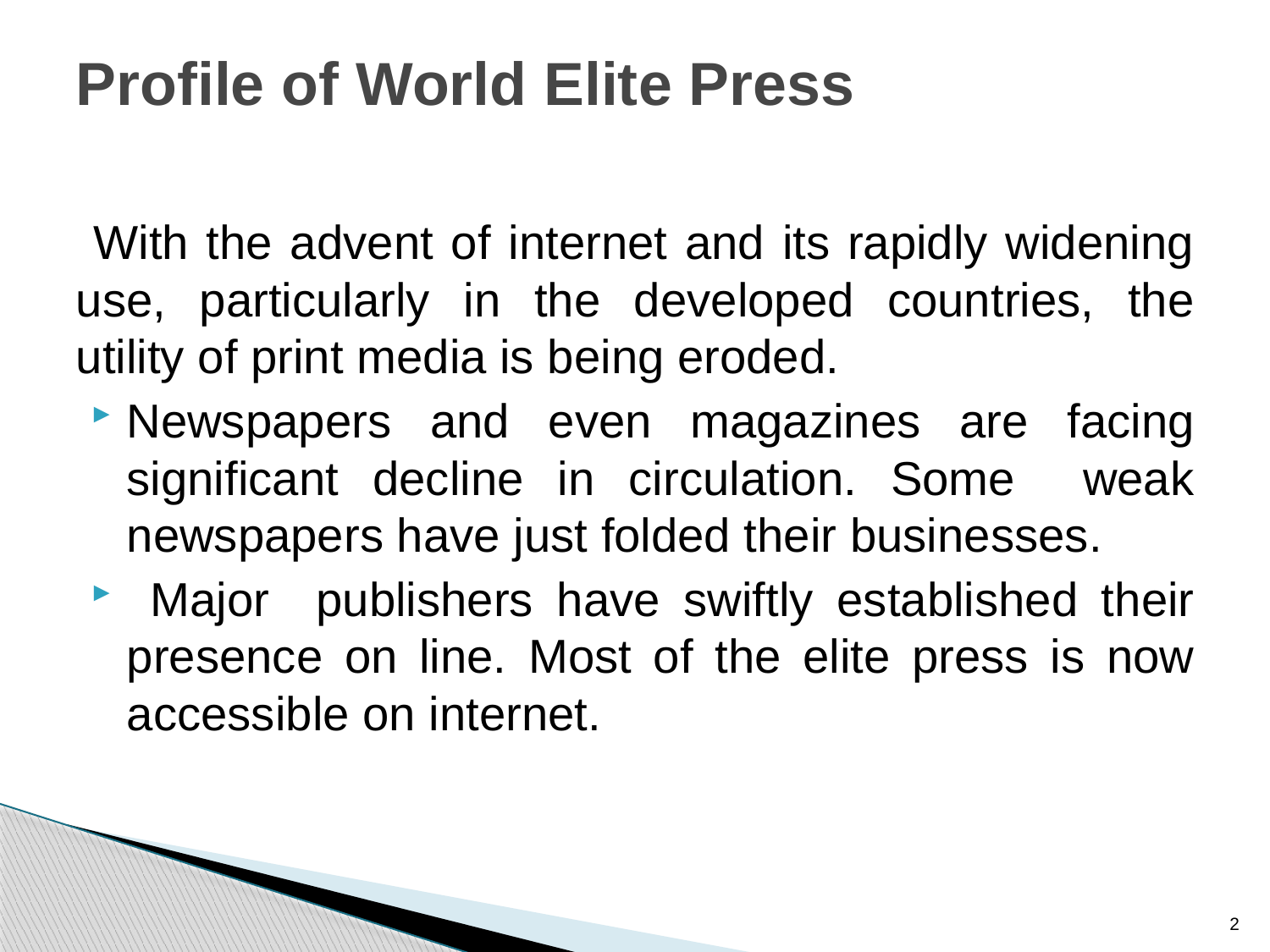

# Profile of World Elite Press
 With the advent of internet and its rapidly widening use, particularly in the developed countries, the utility of print media is being eroded.
Newspapers and even magazines are facing significant decline in circulation. Some  weak newspapers have just folded their businesses.
 Major  publishers have swiftly established their presence on line. Most of the elite press is now accessible on internet.
2